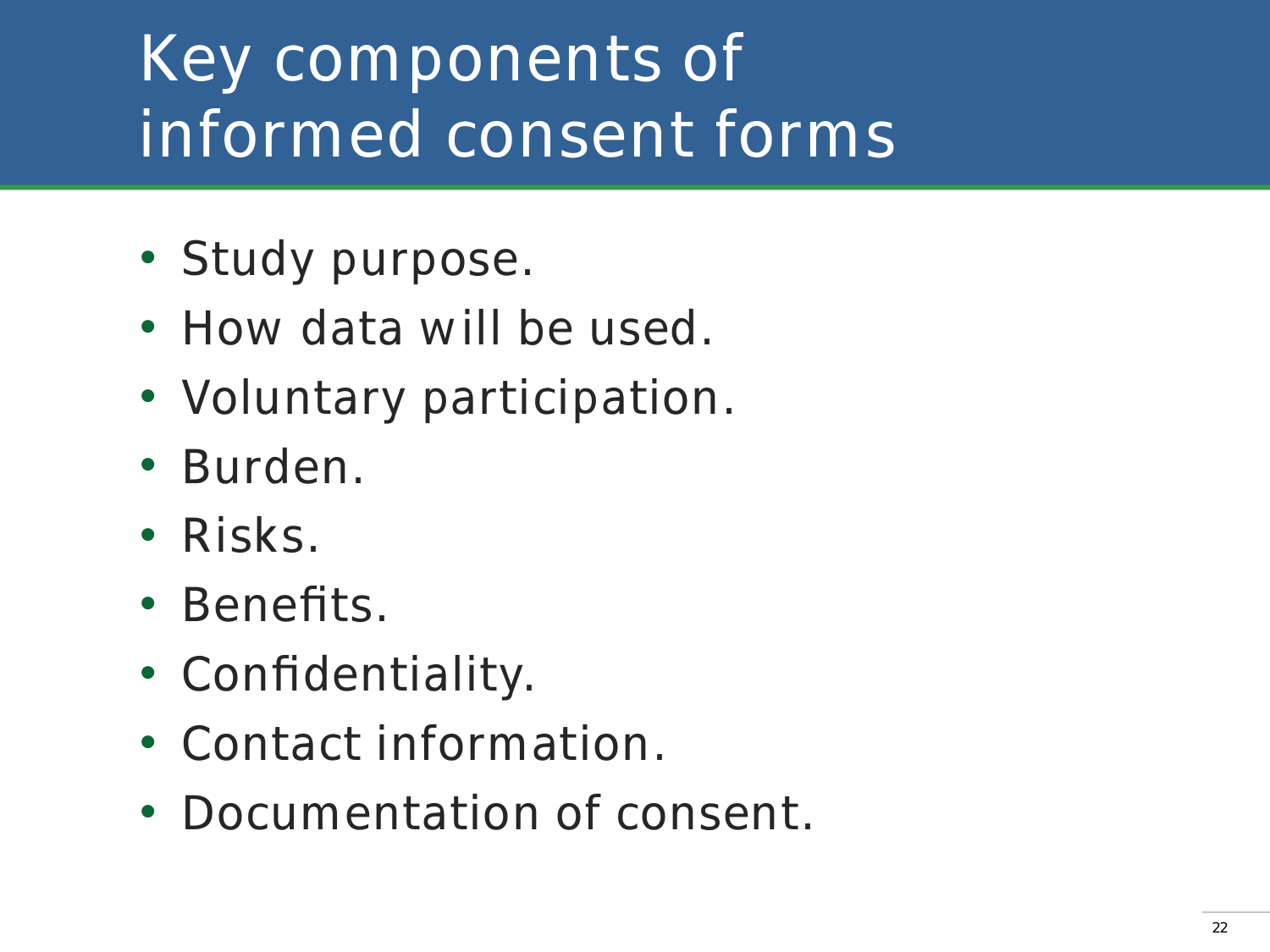

# Key components of informed consent forms
Study purpose.
How data will be used.
Voluntary participation.
Burden.
Risks.
Benefits.
Confidentiality.
Contact information.
Documentation of consent.

22